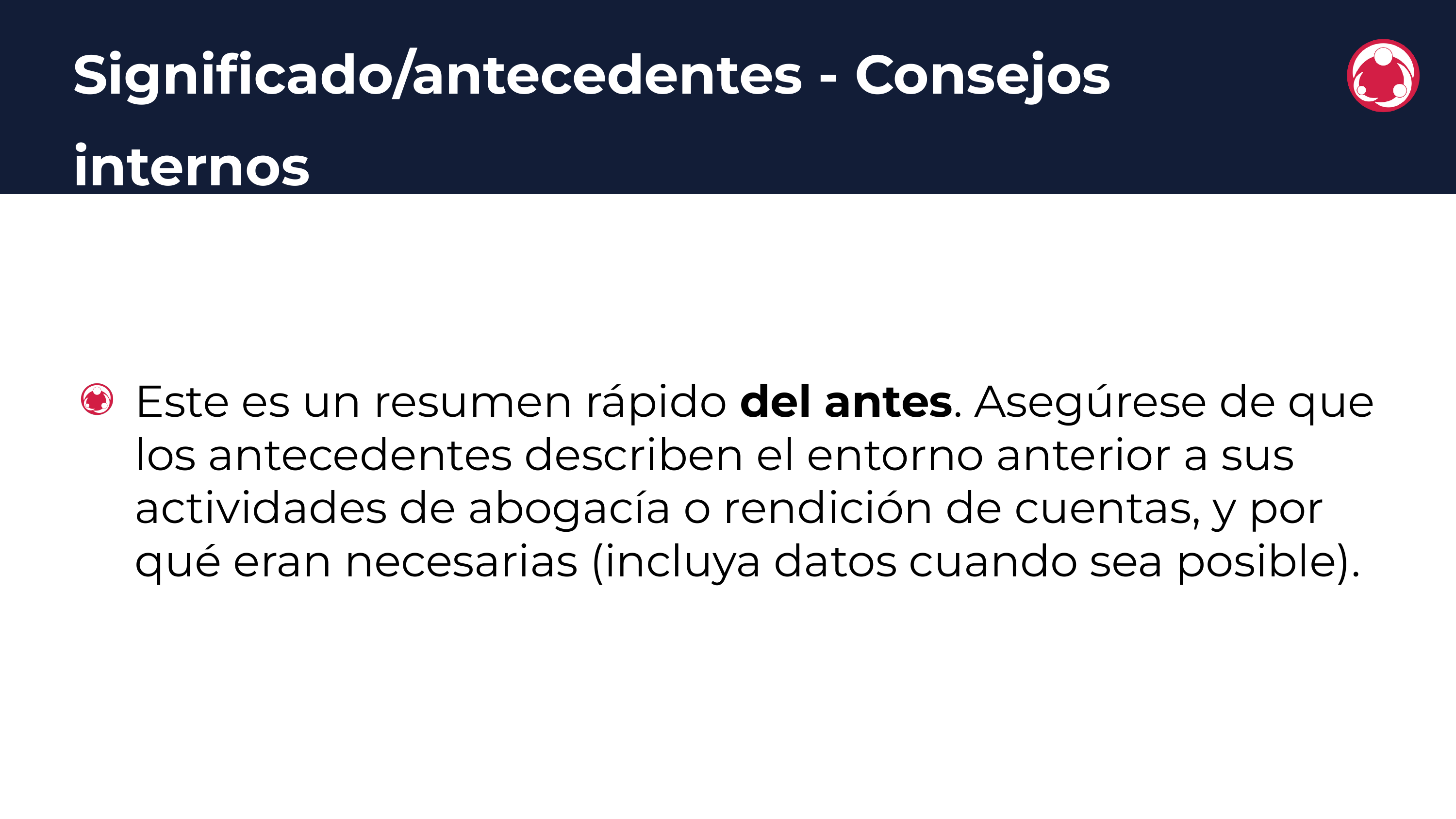

Significado/antecedentes - Consejos internos

Este es un resumen rápido del antes. Asegúrese de que los antecedentes describen el entorno anterior a sus actividades de abogacía o rendición de cuentas, y por qué eran necesarias (incluya datos cuando sea posible).